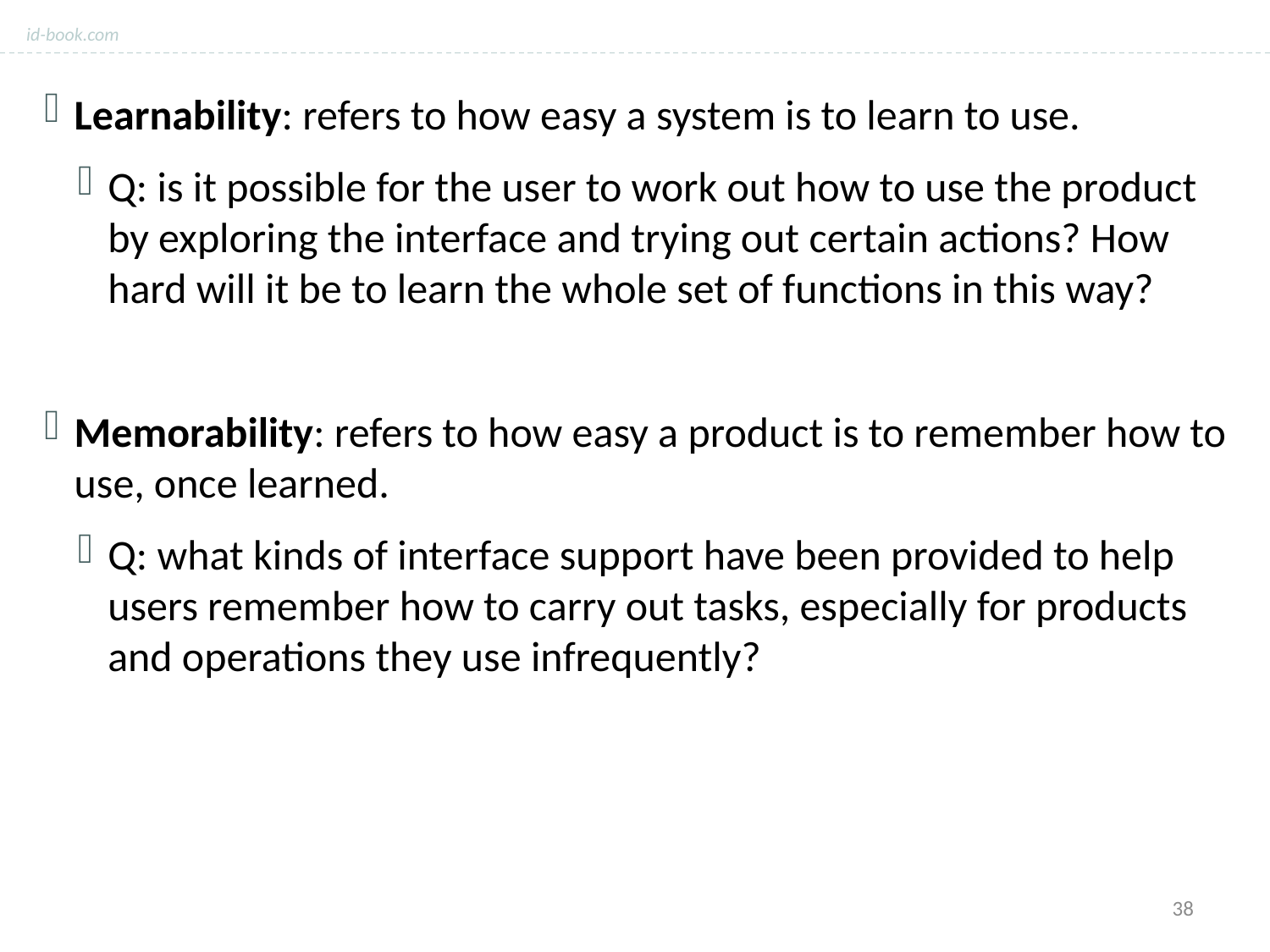

Learnability: refers to how easy a system is to learn to use.
Q: is it possible for the user to work out how to use the product by exploring the interface and trying out certain actions? How hard will it be to learn the whole set of functions in this way?

Memorability: refers to how easy a product is to remember how to use, once learned.
Q: what kinds of interface support have been provided to help users remember how to carry out tasks, especially for products and operations they use infrequently?

38